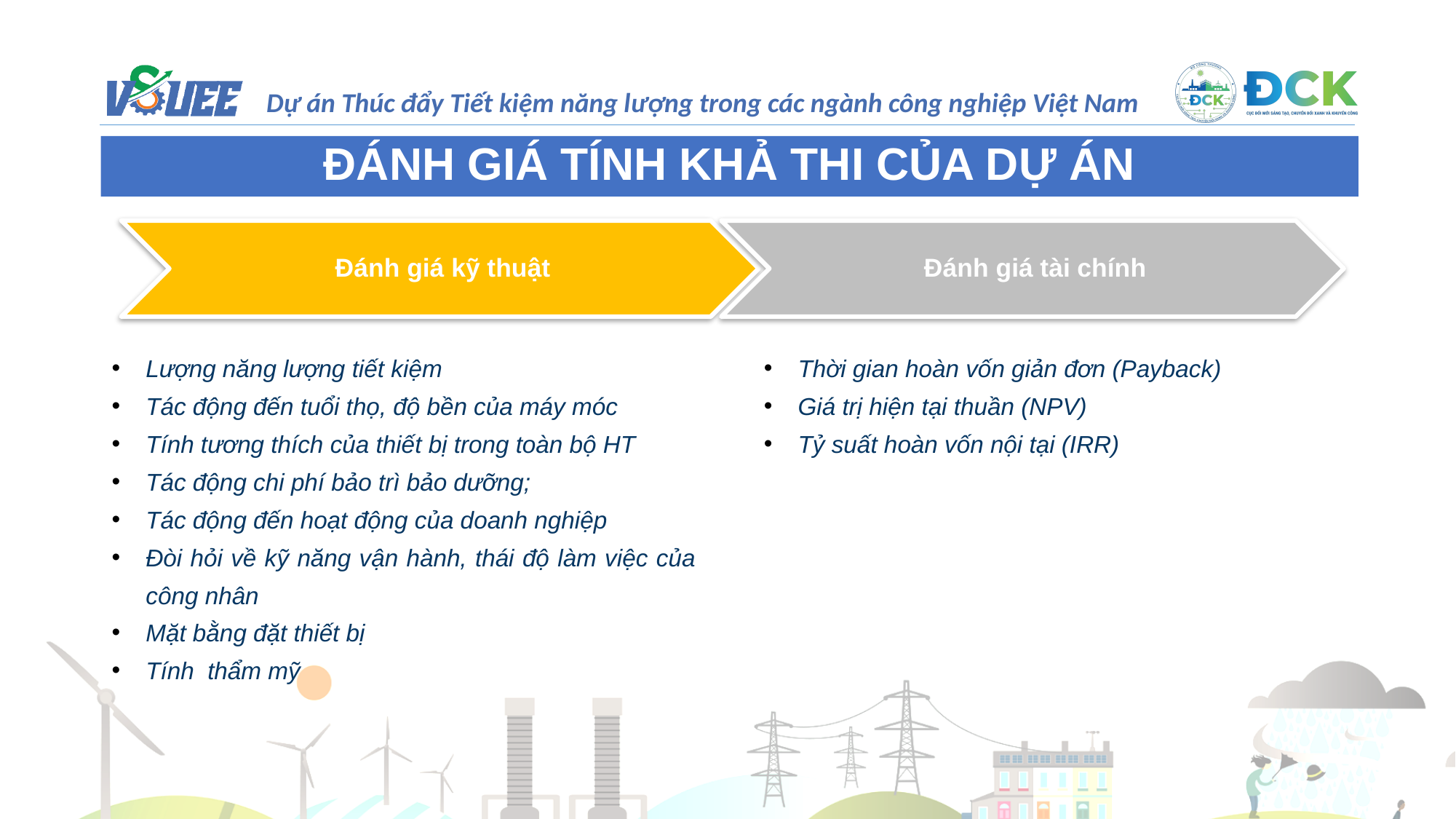

ĐÁNH GIÁ TÍNH KHẢ THI CỦA DỰ ÁN

Đánh giá kỹ thuật

Đánh giá tài chính
Lượng năng lượng tiết kiệm
Tác động đến tuổi thọ, độ bền của máy móc
Tính tương thích của thiết bị trong toàn bộ HT
Tác động chi phí bảo trì bảo dưỡng;
Tác động đến hoạt động của doanh nghiệp
Đòi hỏi về kỹ năng vận hành, thái độ làm việc của công nhân
Mặt bằng đặt thiết bị
Tính  thẩm mỹ

Thời gian hoàn vốn giản đơn (Payback)
Giá trị hiện tại thuần (NPV)
Tỷ suất hoàn vốn nội tại (IRR)